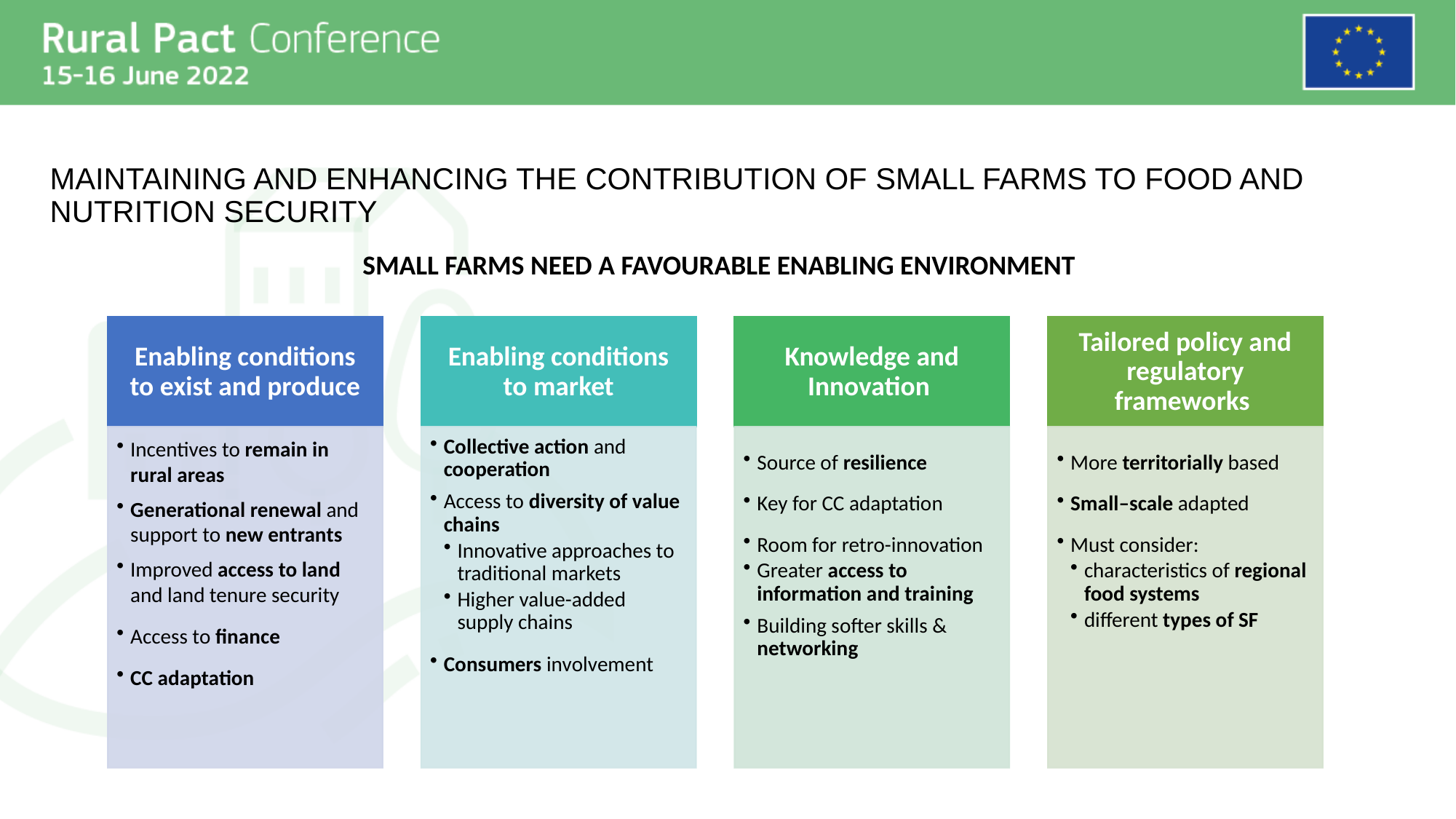

MAINTAINING AND ENHANCING THE CONTRIBUTION OF SMALL FARMS TO FOOD AND NUTRITION SECURITY
SMALL FARMS NEED A FAVOURABLE ENABLING ENVIRONMENT
Enabling conditions to exist and produce
Incentives to remain in rural areas
Generational renewal and support to new entrants
Improved access to land and land tenure security
Access to finance
CC adaptation
Enabling conditions to market
Collective action and cooperation
Access to diversity of value chains
Innovative approaches to traditional markets
Higher value-added supply chains
Consumers involvement
Knowledge and Innovation
Source of resilience
Key for CC adaptation
Room for retro-innovation
Greater access to information and training
Building softer skills & networking
Tailored policy and regulatory frameworks
More territorially based
Small–scale adapted
Must consider:
characteristics of regional food systems
different types of SF